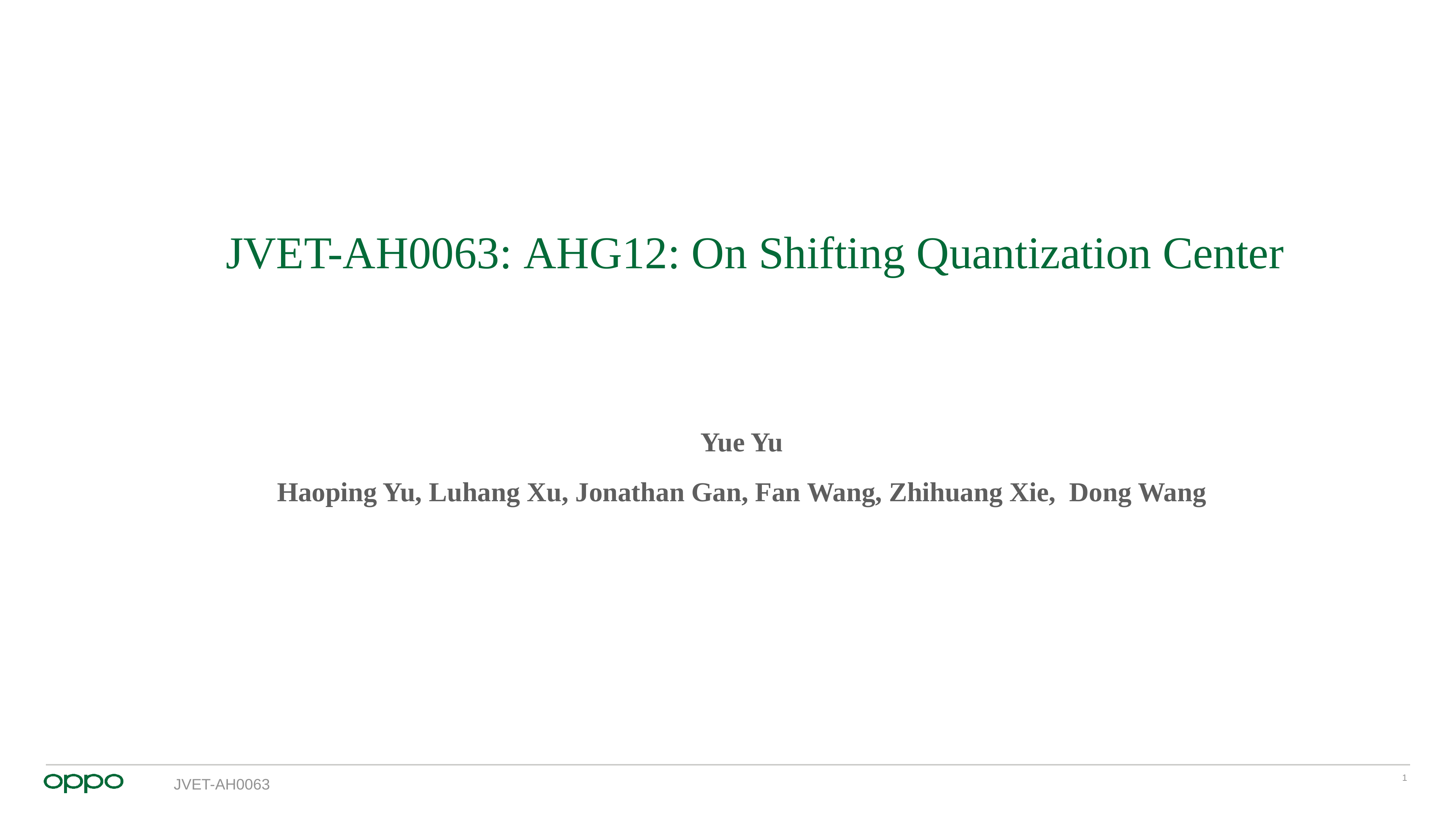

# JVET-AH0063: AHG12: On Shifting Quantization Center
Yue Yu
Haoping Yu, Luhang Xu, Jonathan Gan, Fan Wang, Zhihuang Xie,  Dong Wang
JVET-AH0063